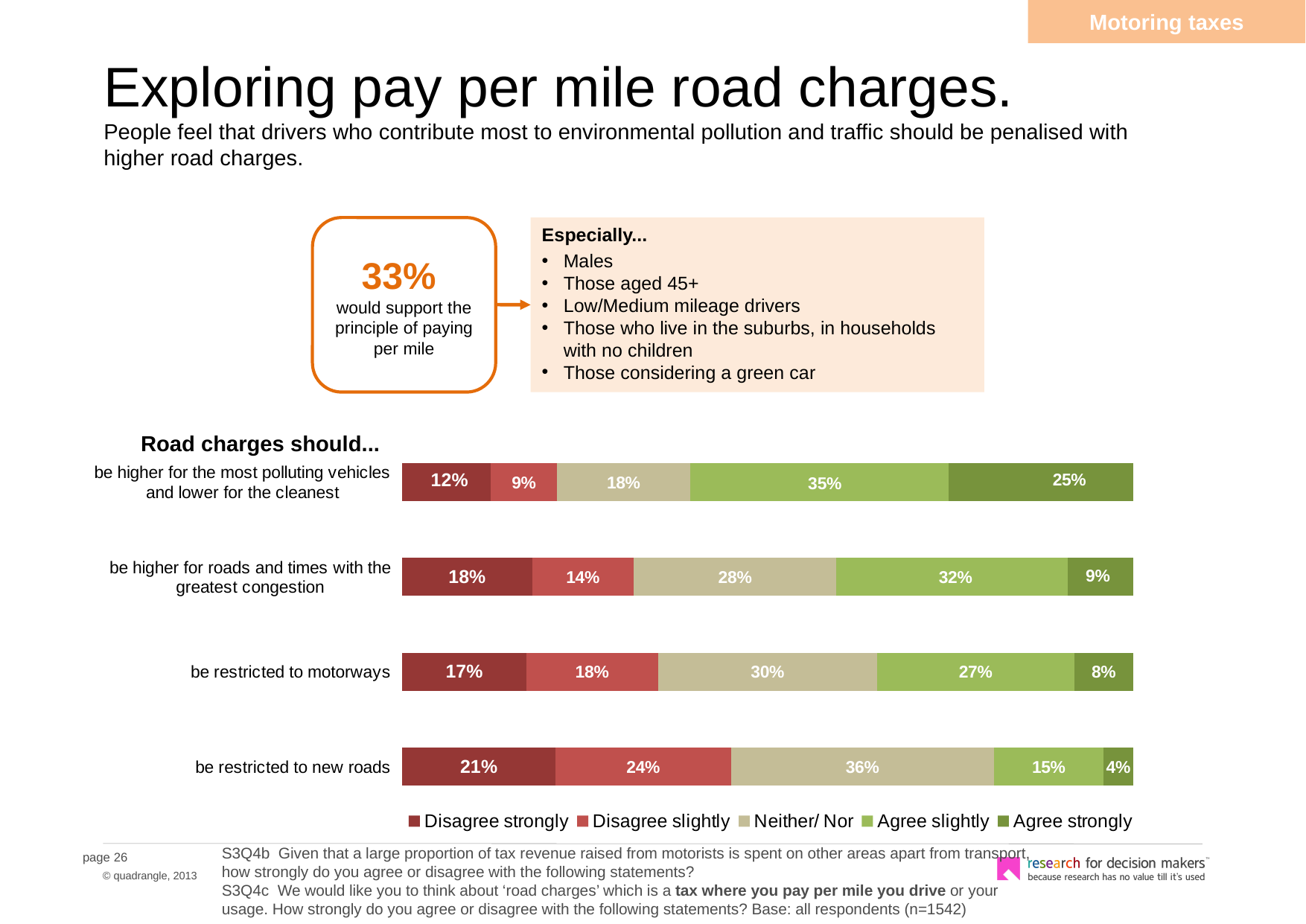

Motoring taxes
# Exploring pay per mile road charges. People feel that drivers who contribute most to environmental pollution and traffic should be penalised with higher road charges.

33%
would support the principle of paying per mile
Especially...

Males
Those aged 45+
Low/Medium mileage drivers
Those who live in the suburbs, in households with no children
Those considering a green car

### Chart

| Category | Disagree strongly | Disagree slightly | Neither/ Nor | Agree slightly | Agree strongly |
|---|---|---|---|---|---|
| be higher for the most polluting vehicles and lower for the cleanest | 0.12000000000000002 | 0.09000000000000002 | 0.18000000000000024 | 0.3500000000000003 | 0.25 |
| be higher for roads and times with the greatest congestion | 0.18000000000000024 | 0.14 | 0.2800000000000001 | 0.32000000000000145 | 0.09000000000000002 |
| be restricted to motorways | 0.17 | 0.18000000000000024 | 0.3000000000000003 | 0.27 | 0.08000000000000004 |
| be restricted to new roads | 0.21000000000000021 | 0.2400000000000002 | 0.3600000000000003 | 0.15000000000000024 | 0.04000000000000002 |
Road charges should...
S3Q4b  Given that a large proportion of tax revenue raised from motorists is spent on other areas apart from transport, how strongly do you agree or disagree with the following statements?
S3Q4c  We would like you to think about ‘road charges’ which is a tax where you pay per mile you drive or your usage. How strongly do you agree or disagree with the following statements? Base: all respondents (n=1542)